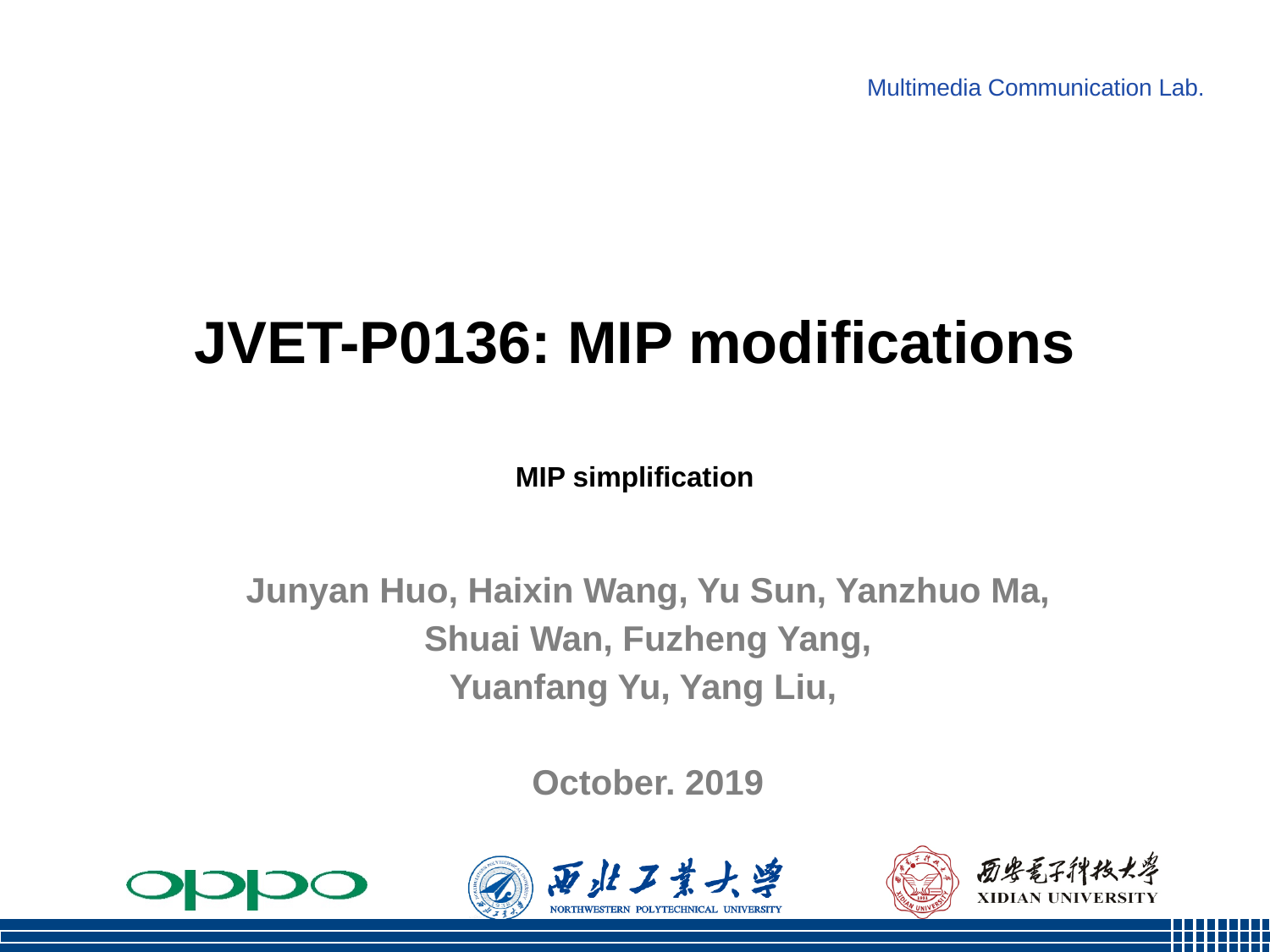

# JVET-P0136: MIP modifications
MIP simplification
Junyan Huo, Haixin Wang, Yu Sun, Yanzhuo Ma,
Shuai Wan, Fuzheng Yang,
Yuanfang Yu, Yang Liu,

October. 2019